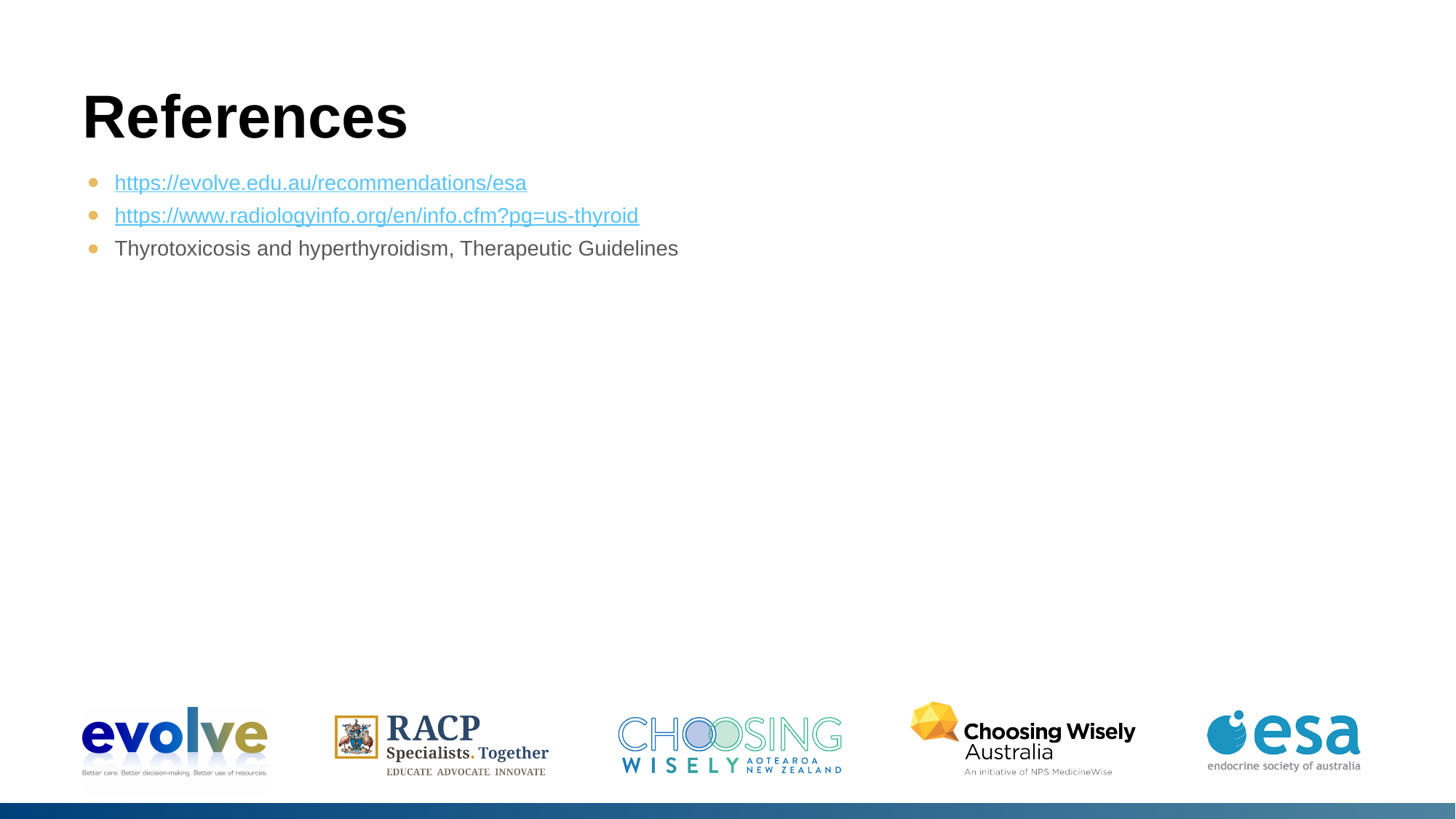

# References
https://evolve.edu.au/recommendations/esa
https://www.radiologyinfo.org/en/info.cfm?pg=us-thyroid
Thyrotoxicosis and hyperthyroidism, Therapeutic Guidelines